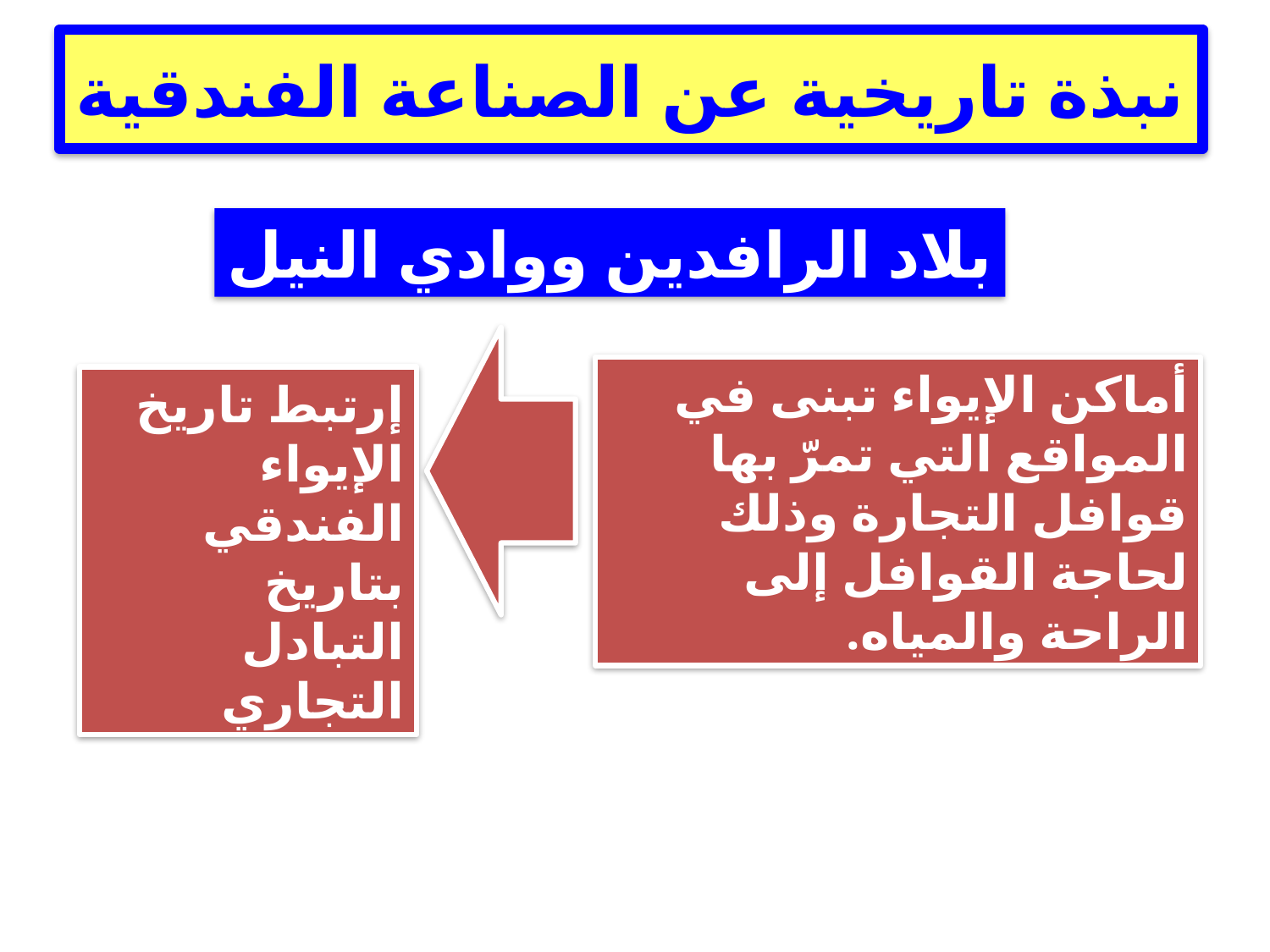

# نبذة تاريخية عن الصناعة الفندقية
بلاد الرافدين ووادي النيل

إرتبط تاريخ الإيواء الفندقي بتاريخ التبادل التجاري
أماكن الإيواء تبنى في المواقع التي تمرّ بها قوافل التجارة وذلك لحاجة القوافل إلى الراحة والمياه.